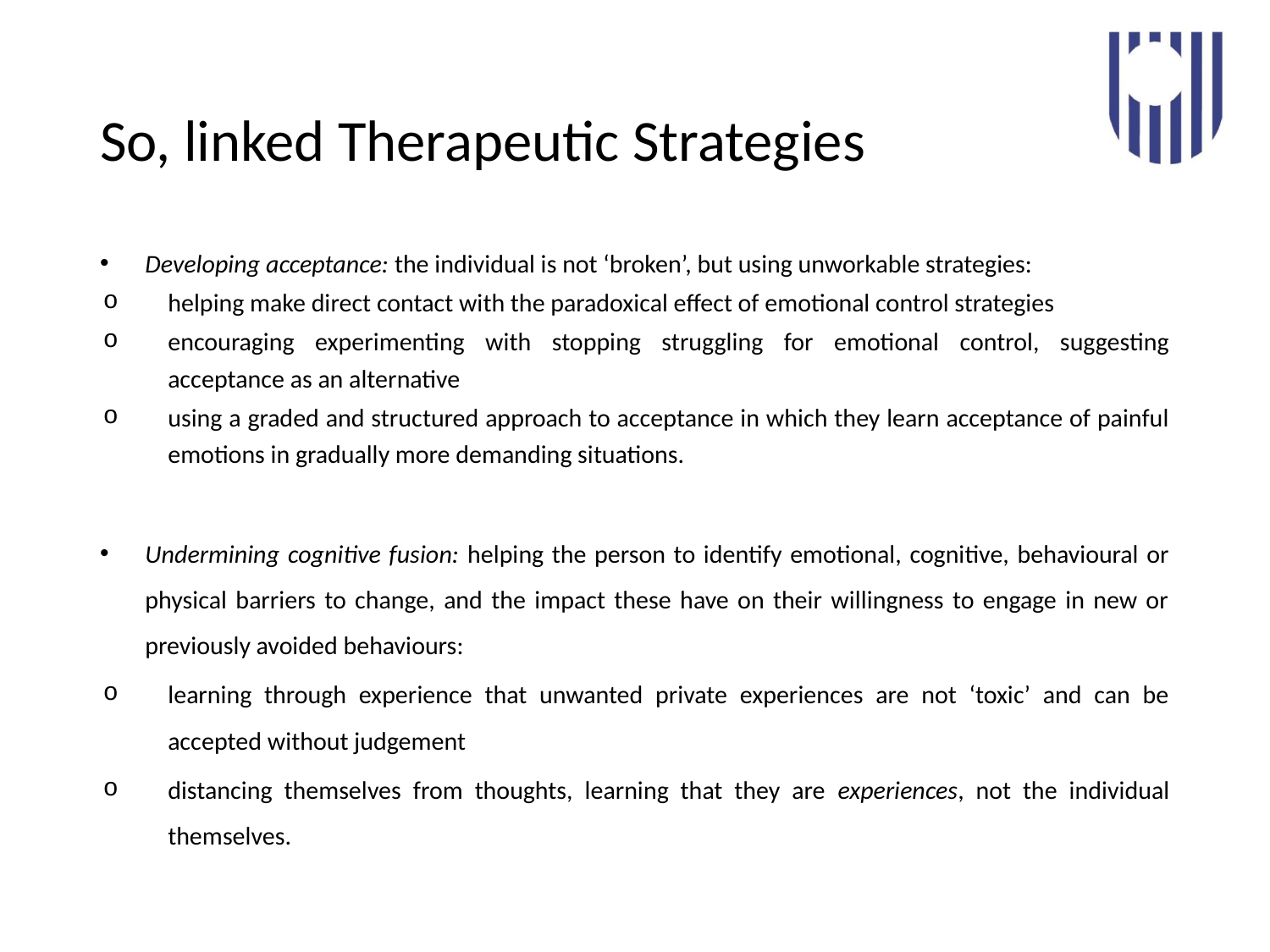

# So, linked Therapeutic Strategies
Developing acceptance: the individual is not ‘broken’, but using unworkable strategies:
helping make direct contact with the paradoxical effect of emotional control strategies
encouraging experimenting with stopping struggling for emotional control, suggesting acceptance as an alternative
using a graded and structured approach to acceptance in which they learn acceptance of painful emotions in gradually more demanding situations.

Undermining cognitive fusion: helping the person to identify emotional, cognitive, behavioural or physical barriers to change, and the impact these have on their willingness to engage in new or previously avoided behaviours:
learning through experience that unwanted private experiences are not ‘toxic’ and can be accepted without judgement
distancing themselves from thoughts, learning that they are experiences, not the individual themselves.